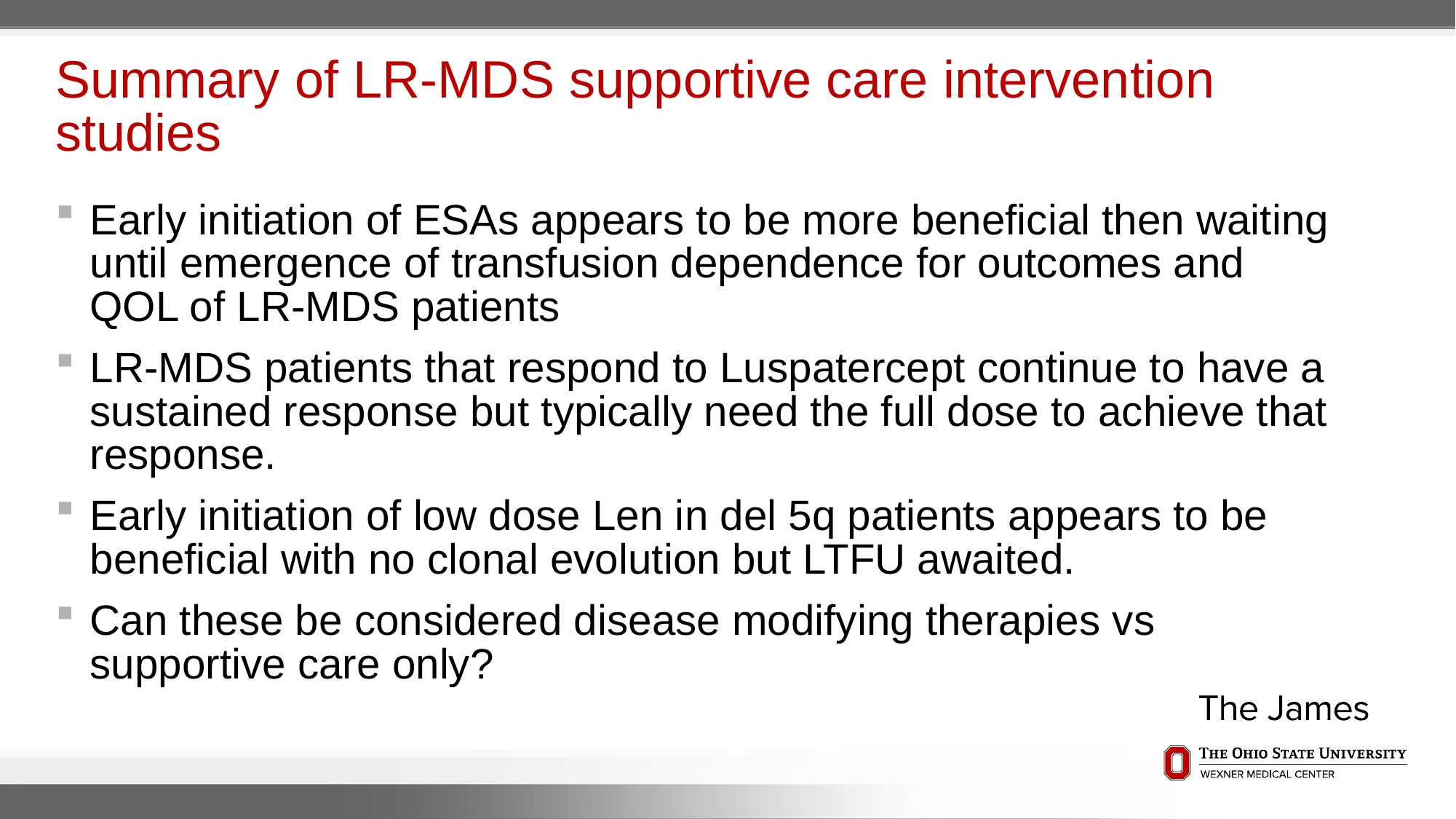

# Summary of LR-MDS supportive care intervention studies
Early initiation of ESAs appears to be more beneficial then waiting until emergence of transfusion dependence for outcomes and QOL of LR-MDS patients
LR-MDS patients that respond to Luspatercept continue to have a sustained response but typically need the full dose to achieve that response.
Early initiation of low dose Len in del 5q patients appears to be beneficial with no clonal evolution but LTFU awaited.
Can these be considered disease modifying therapies vs  supportive care only?